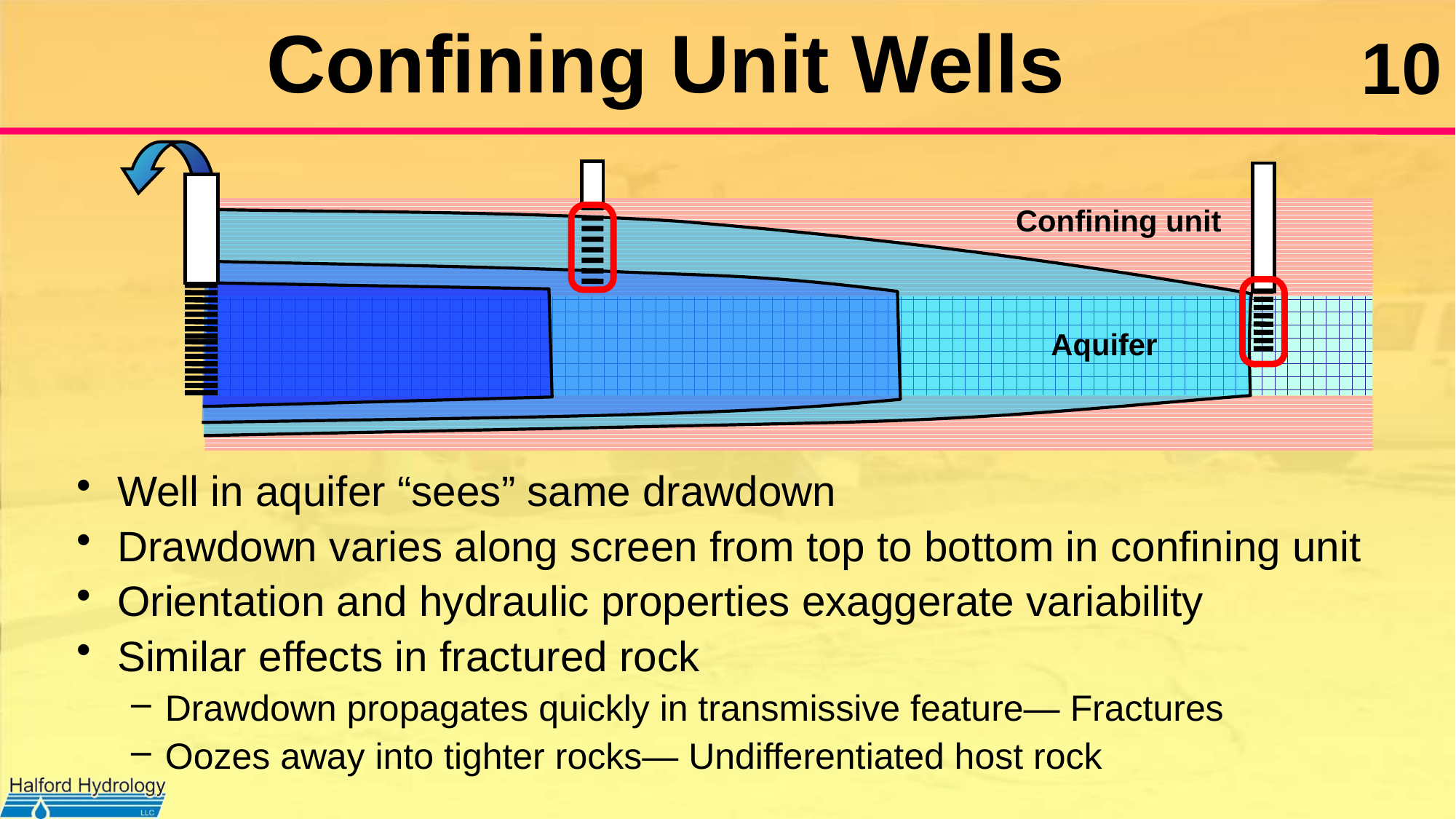

# Confining Unit Wells

Confining unit

Aquifer
Well in aquifer “sees” same drawdown
Drawdown varies along screen from top to bottom in confining unit
Orientation and hydraulic properties exaggerate variability
Similar effects in fractured rock
Drawdown propagates quickly in transmissive feature— Fractures
Oozes away into tighter rocks— Undifferentiated host rock